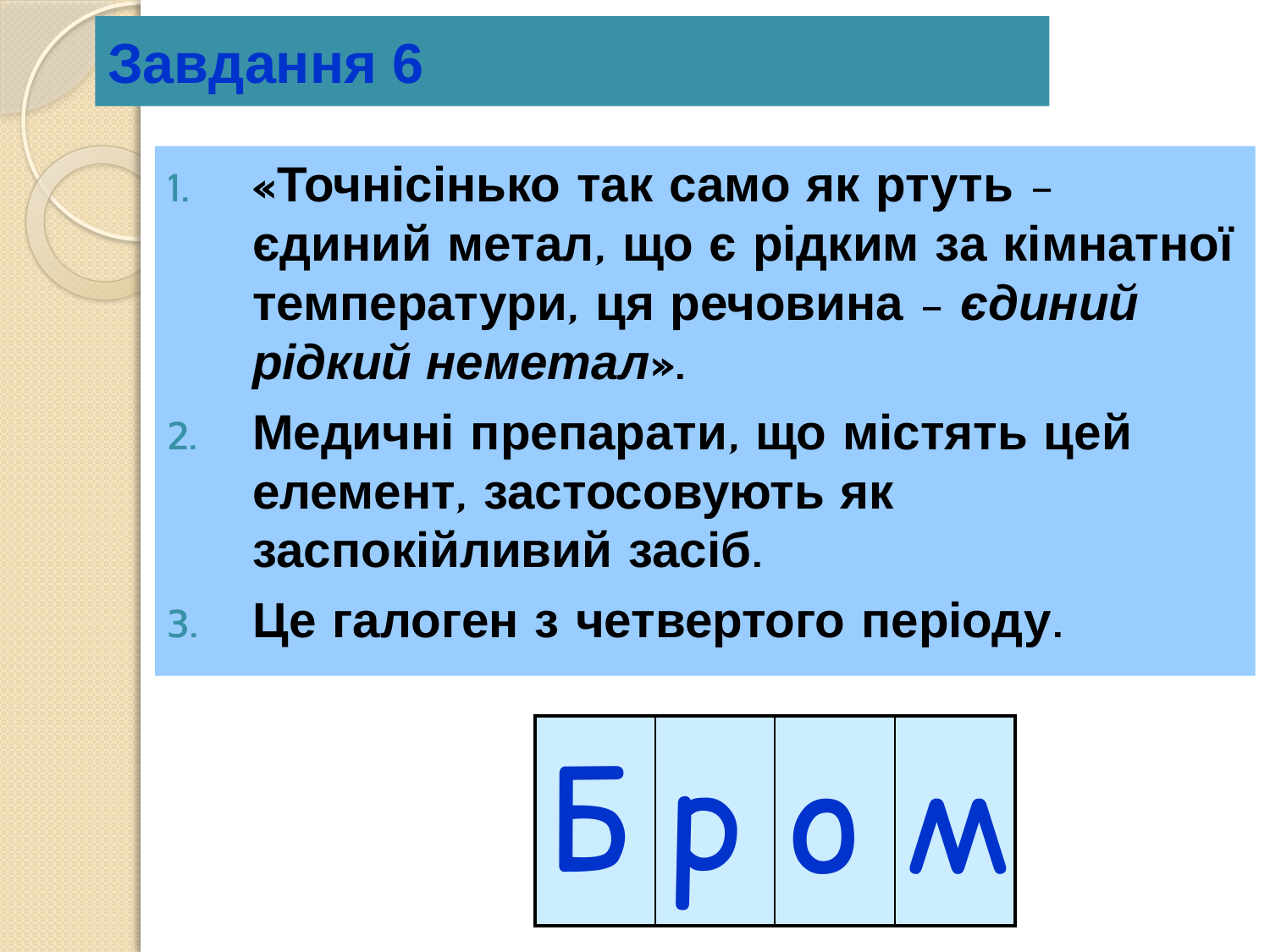

# Завдання 6
«Точнісінько так само як ртуть – єдиний метал, що є рідким за кімнатної температури, ця речовина – єдиний рідкий неметал».
Медичні препарати, що містять цей елемент, застосовують як заспокійливий засіб.
Це галоген з четвертого періоду.

|  |  |  |  |
| --- | --- | --- | --- |
| Б | р | о | м |
| --- | --- | --- | --- |